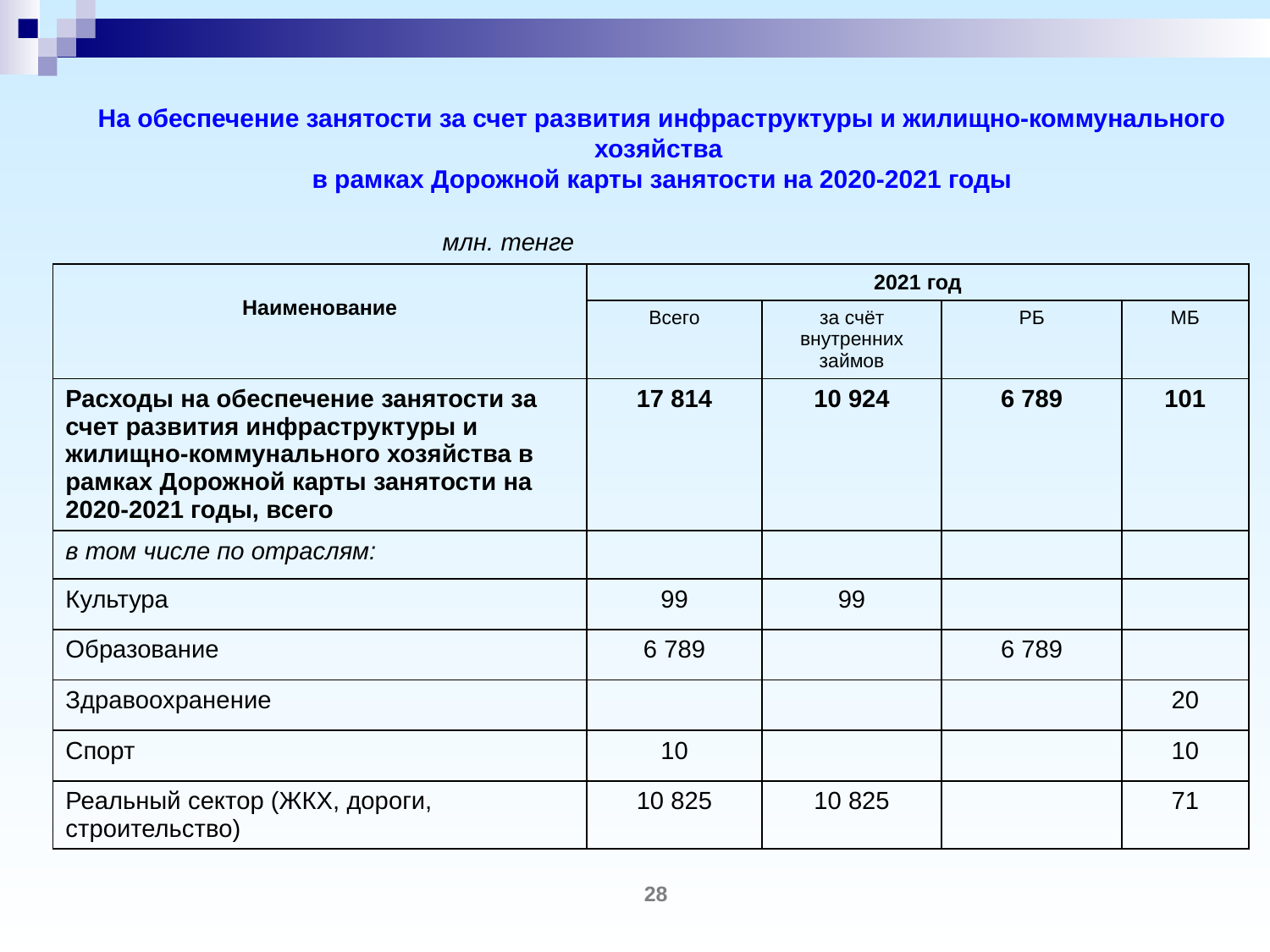

# На обеспечение занятости за счет развития инфраструктуры и жилищно-коммунального хозяйства в рамках Дорожной карты занятости на 2020-2021 годы
| млн. тенге |  |  |  |  |  |  |  |  |
| --- | --- | --- | --- | --- | --- | --- | --- | --- |
| Наименование | 2021 год |  |  |  |  |  |  |  |
|  | Всего |  |  | за счёт внутренних займов |  | РБ |  | МБ |
| Расходы на обеспечение занятости за счет развития инфраструктуры и жилищно-коммунального хозяйства в рамках Дорожной карты занятости на 2020-2021 годы, всего | 17 814 |  |  | 10 924 |  | 6 789 |  | 101 |
| в том числе по отраслям: |  |  |  |  |  |  |  |  |
| Культура | 99 |  |  | 99 |  |  |  |  |
| Образование | 6 789 |  |  |  |  | 6 789 |  |  |
| Здравоохранение |  |  |  |  |  |  |  | 20 |
| Спорт | 10 |  |  |  |  |  |  | 10 |
| Реальный сектор (ЖКХ, дороги, строительство) | 10 825 |  |  | 10 825 |  |  |  | 71 |
28